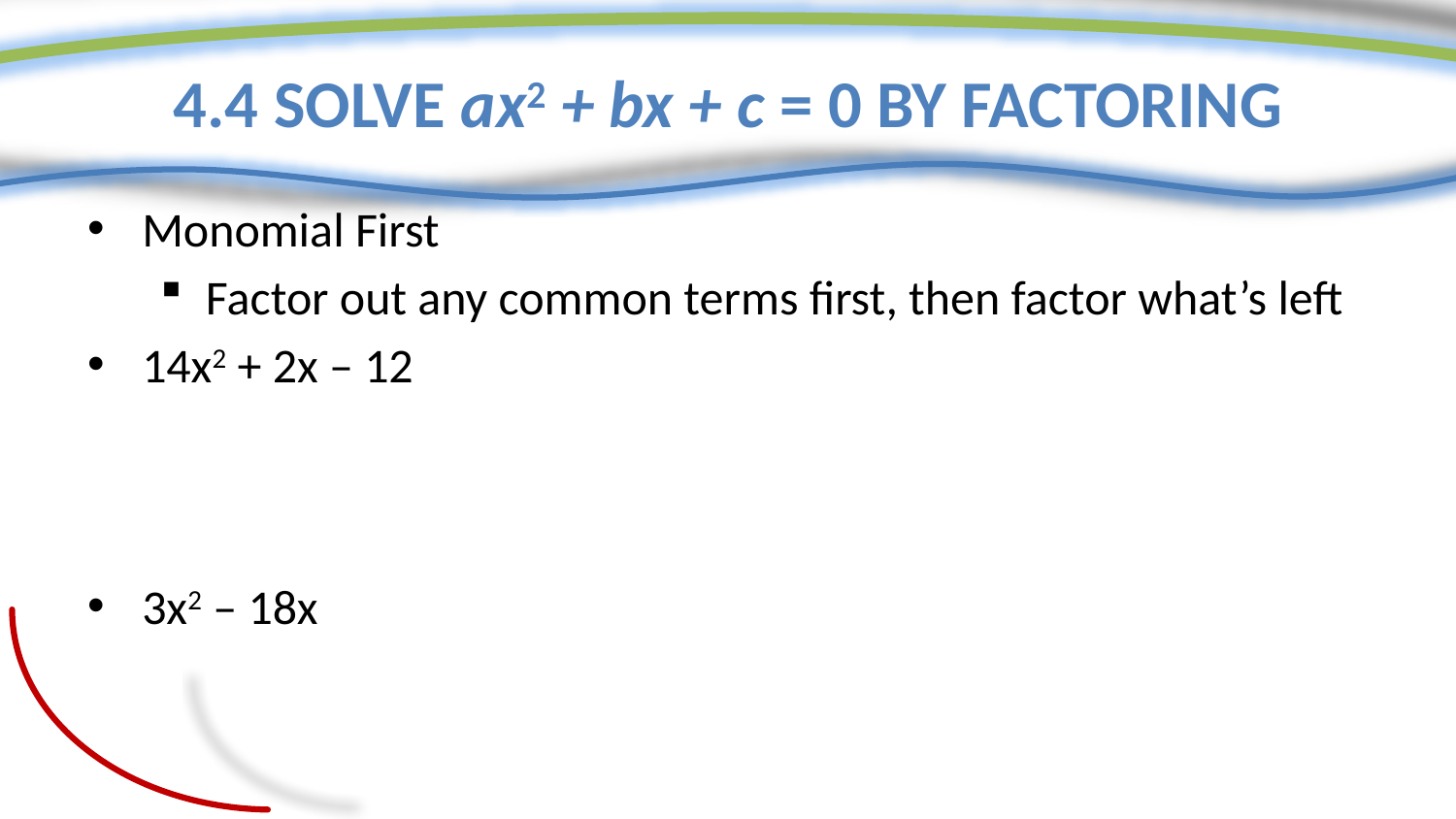

# 4.4 Solve ax2 + bx + c = 0 by Factoring
Monomial First
Factor out any common terms first, then factor what’s left
14x2 + 2x – 12

3x2 – 18x